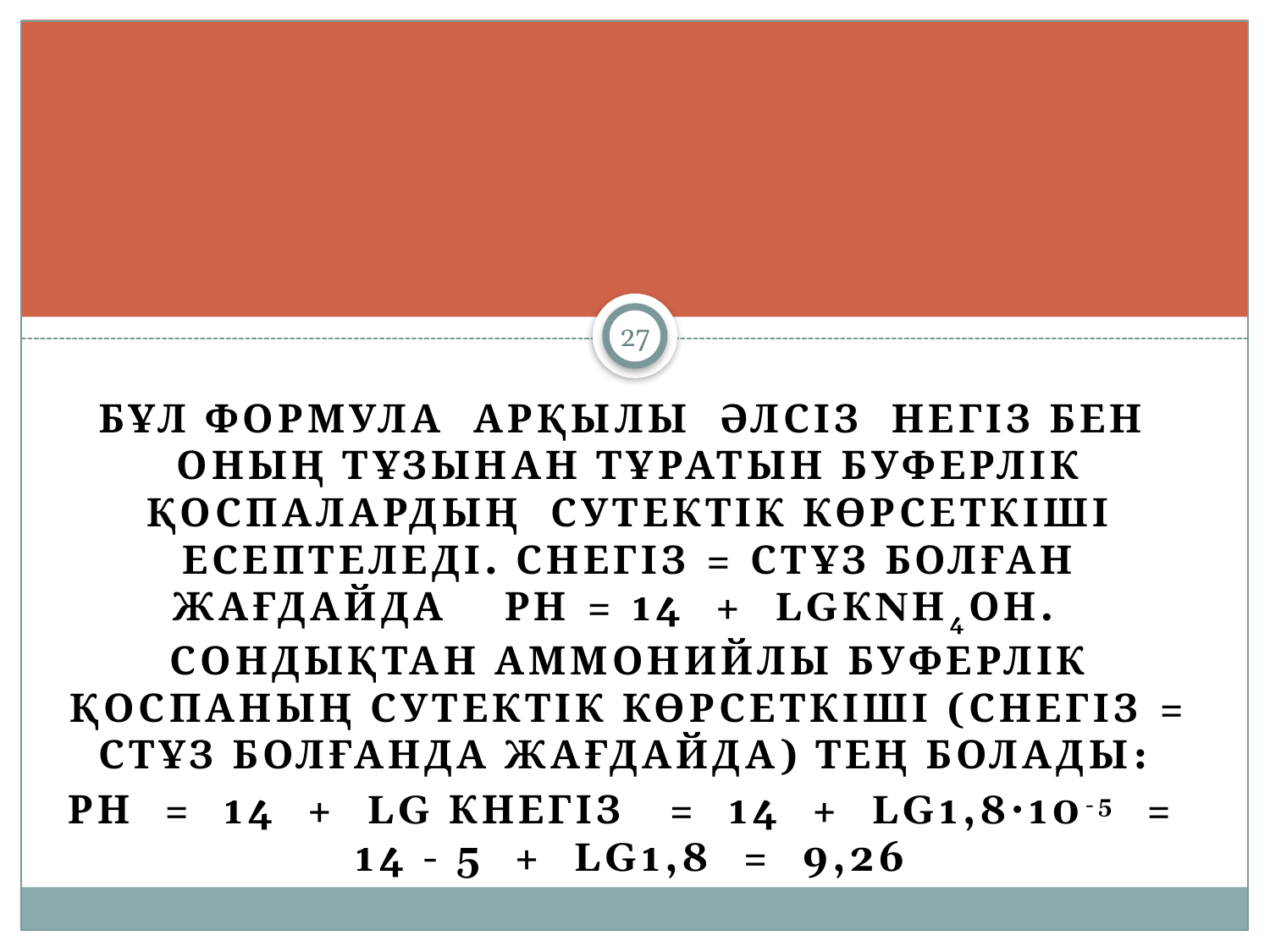

27
Бұл формула  арқылы  әлсіз  негіз бен  оның тұзынан тұратын буферлік қоспалардың  сутектік көрсеткіші есептеледі. Снегіз = Стұз болған жағдайда    рН = 14  +  lgКNН4ОН.   Сондықтан аммонийлы буферлік қоспаның сутектік көрсеткіші (Снегіз = Стұз болғанда жағдайда) тең болады:
рН  =  14  +  lg Кнегіз   =  14  +  lg1,8·10-5  =  14 - 5  +  lg1,8  =  9,26